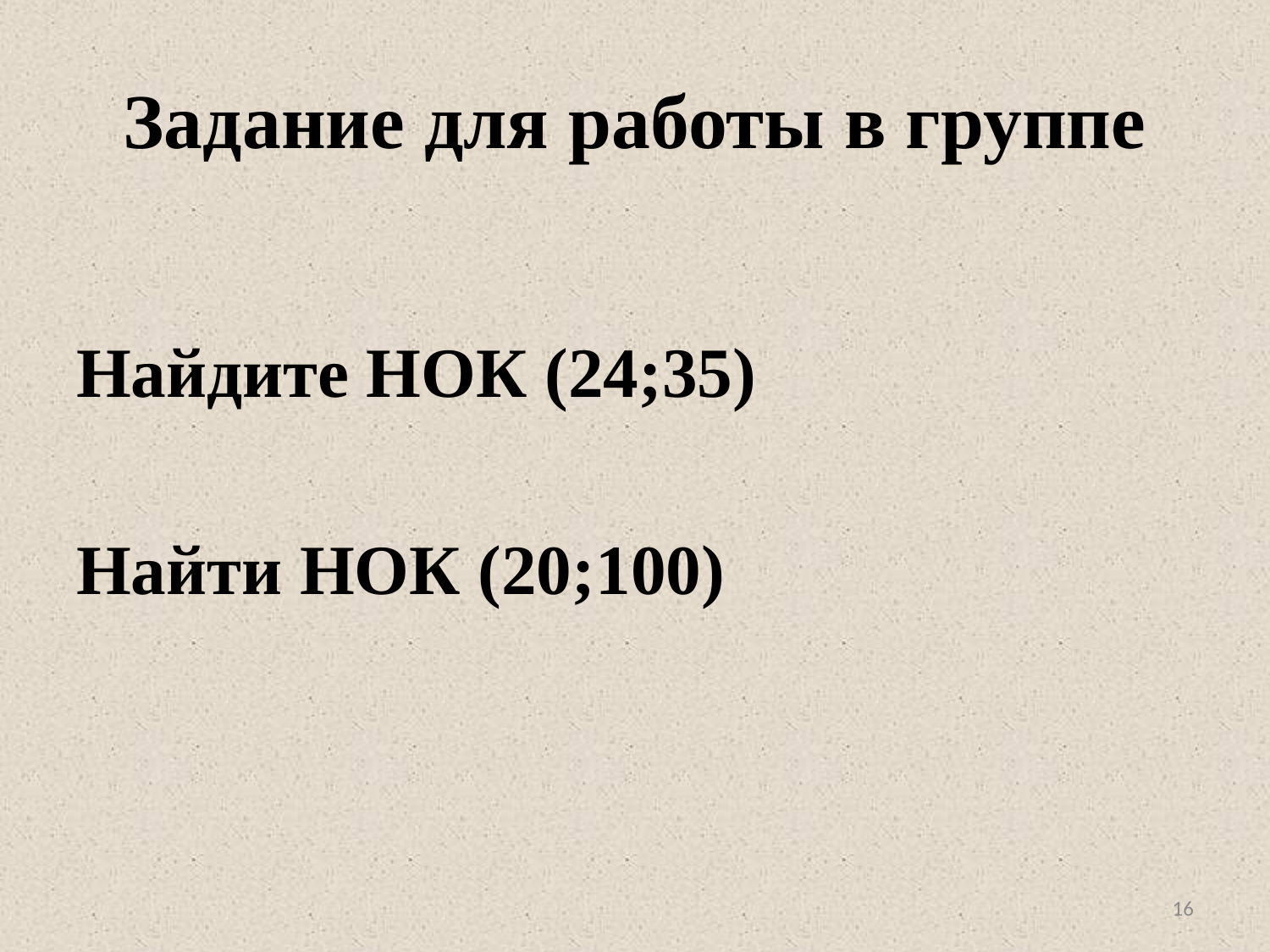

# Задание для работы в группе

Найдите НОК (24;35)

Найти НОК (20;100)

16